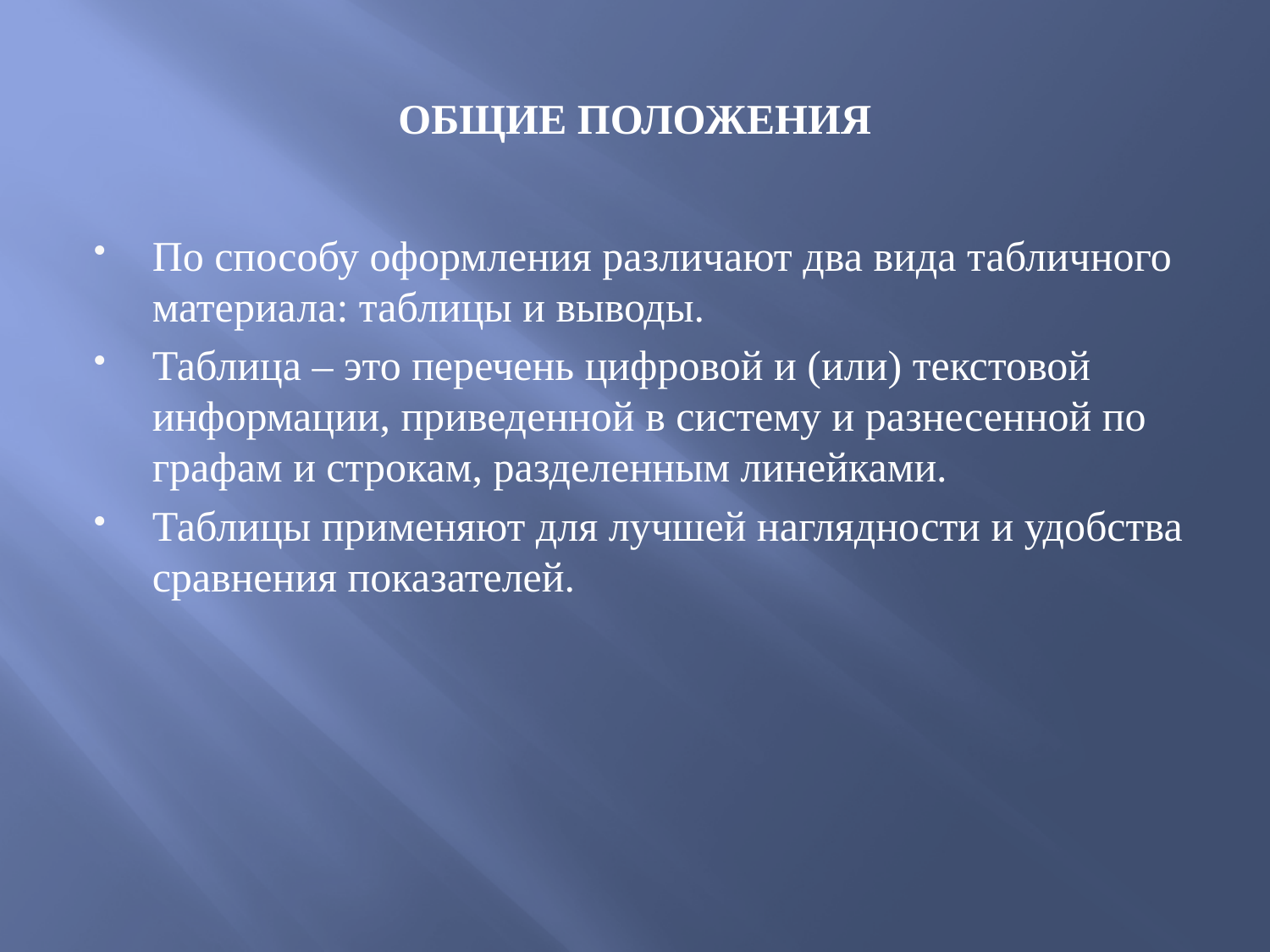

# ОБЩИЕ ПОЛОЖЕНИЯ
По способу оформления различают два вида табличного материала: таблицы и выводы.
Таблица – это перечень цифровой и (или) текстовой информации, приведенной в систему и разнесенной по графам и строкам, разделенным линейками.
Таблицы применяют для лучшей наглядности и удобства сравнения показателей.